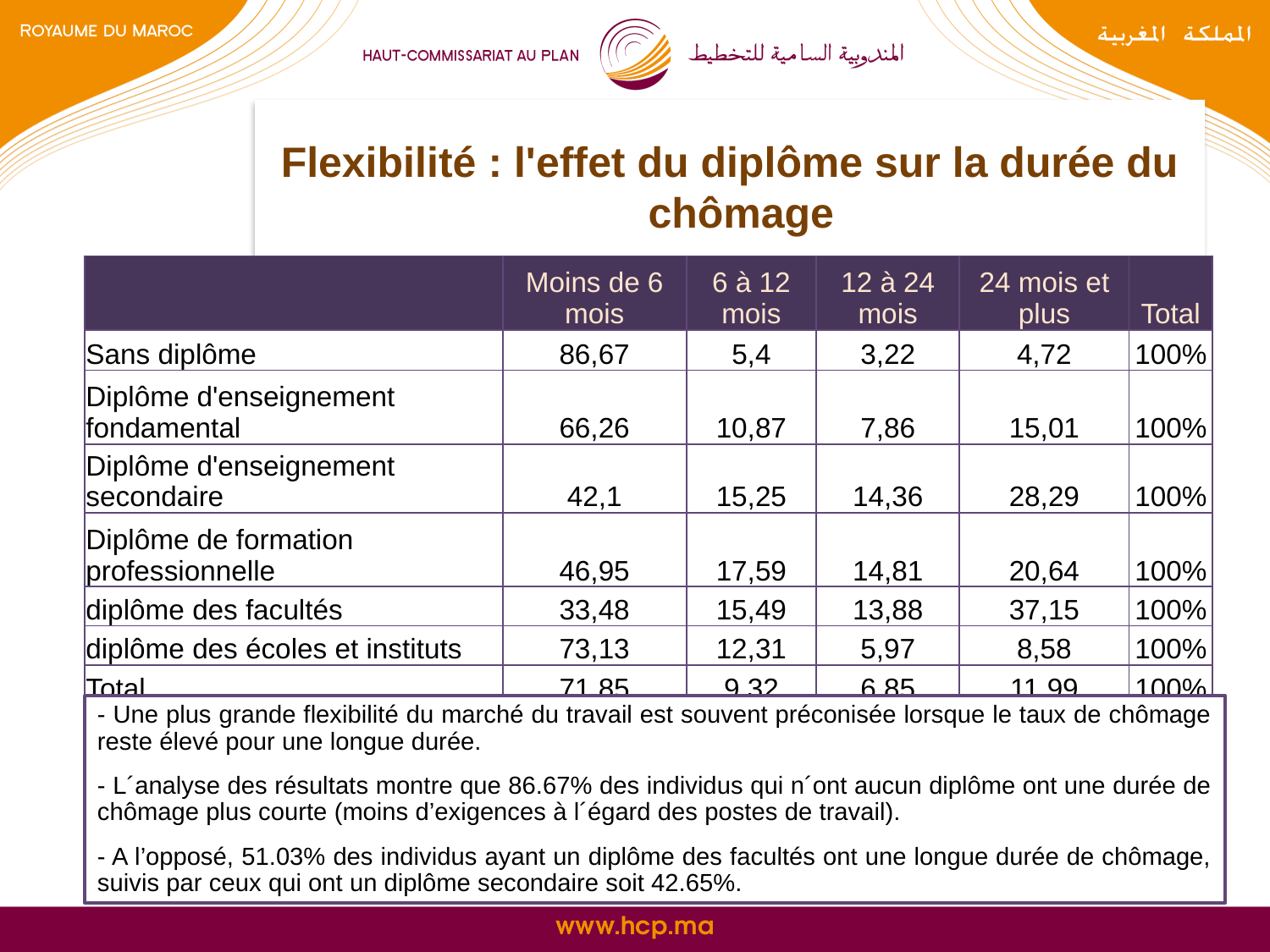

# Flexibilité : l'effet du diplôme sur la durée du chômage
|  | Moins de 6 mois | 6 à 12 mois | 12 à 24 mois | 24 mois et plus | Total |
| --- | --- | --- | --- | --- | --- |
| Sans diplôme | 86,67 | 5,4 | 3,22 | 4,72 | 100% |
| Diplôme d'enseignement fondamental | 66,26 | 10,87 | 7,86 | 15,01 | 100% |
| Diplôme d'enseignement secondaire | 42,1 | 15,25 | 14,36 | 28,29 | 100% |
| Diplôme de formation professionnelle | 46,95 | 17,59 | 14,81 | 20,64 | 100% |
| diplôme des facultés | 33,48 | 15,49 | 13,88 | 37,15 | 100% |
| diplôme des écoles et instituts | 73,13 | 12,31 | 5,97 | 8,58 | 100% |
| Total | 71,85 | 9,32 | 6,85 | 11,99 | 100% |
- Une plus grande flexibilité du marché du travail est souvent préconisée lorsque le taux de chômage reste élevé pour une longue durée.
- L´analyse des résultats montre que 86.67% des individus qui n´ont aucun diplôme ont une durée de chômage plus courte (moins d’exigences à l´égard des postes de travail).
- A l’opposé, 51.03% des individus ayant un diplôme des facultés ont une longue durée de chômage, suivis par ceux qui ont un diplôme secondaire soit 42.65%.